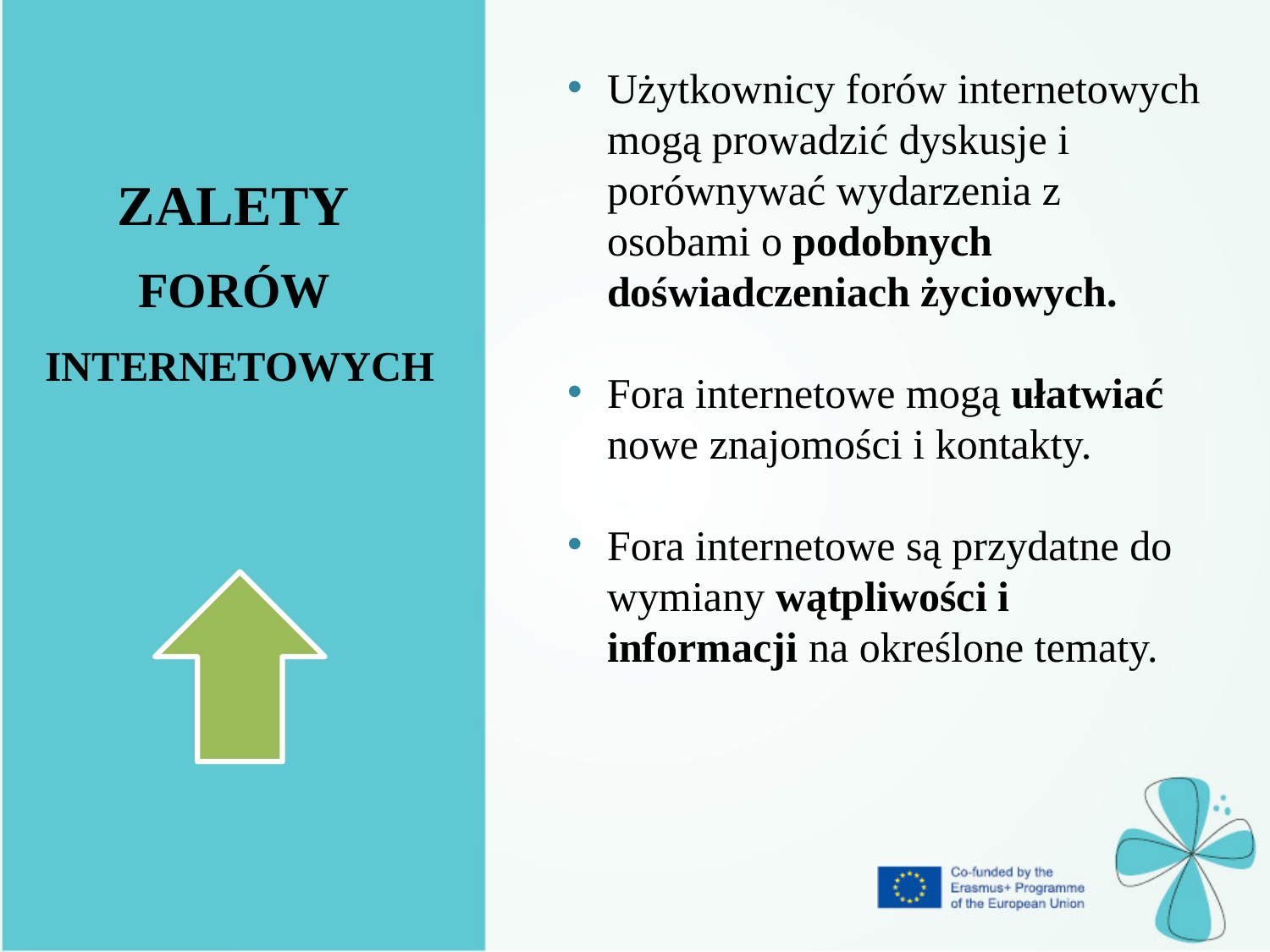

Użytkownicy forów internetowych mogą prowadzić dyskusje i porównywać wydarzenia z osobami o podobnych doświadczeniach życiowych.

Fora internetowe mogą ułatwiać nowe znajomości i kontakty.

Fora internetowe są przydatne do wymiany wątpliwości i informacji na określone tematy.
| Zalety FORÓW INTERNETOWYCH |
| --- |